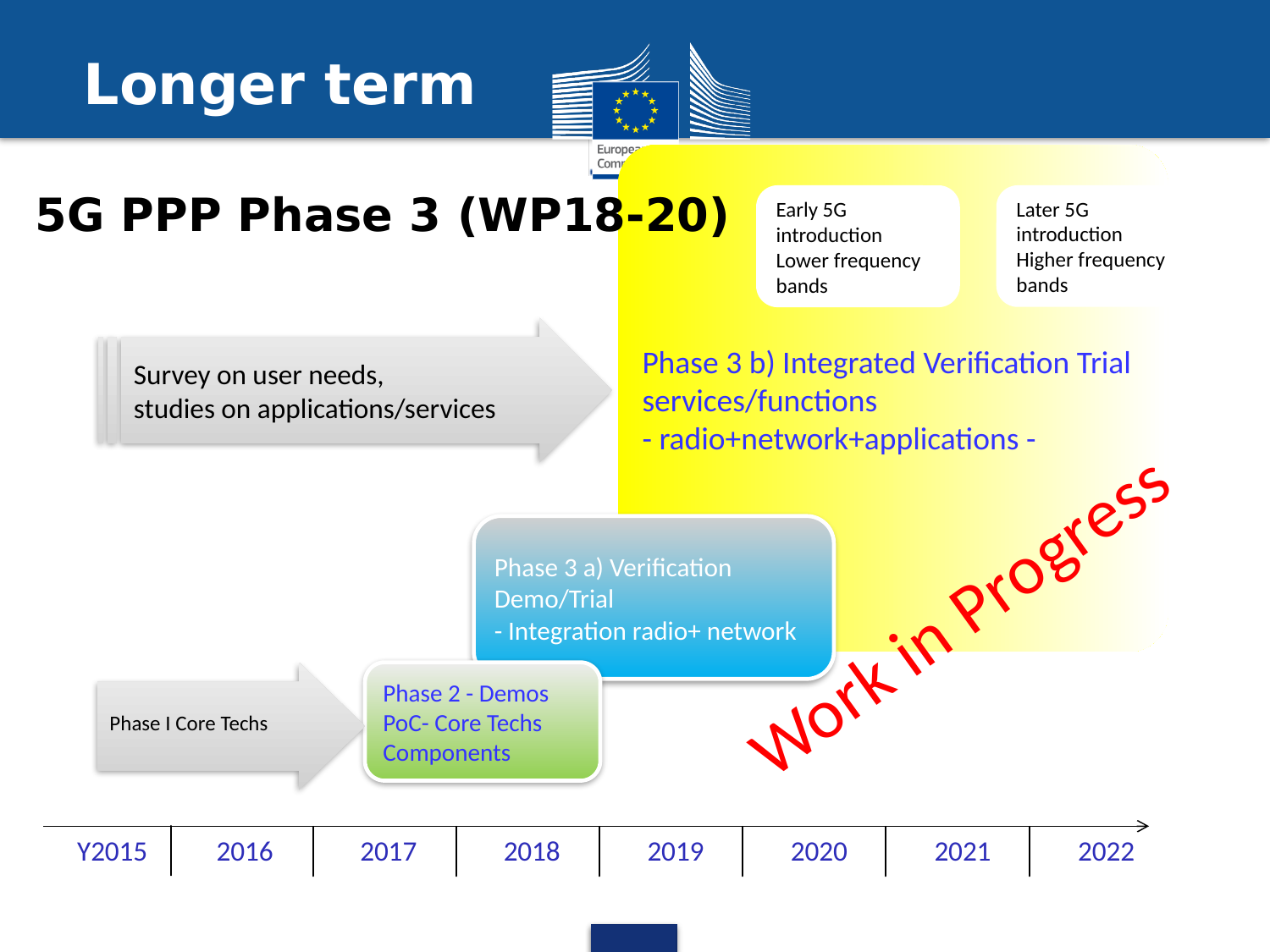

Longer term

5G PPP Phase 3 (WP18-20)

Later 5G introduction
Higher frequency bands

Early 5G introduction
Lower frequency bands
Survey on user needs,
studies on applications/services
Phase 3 b) Integrated Verification Trial
services/functions
- radio+network+applications -
Phase 3 a) Verification Demo/Trial
- Integration radio+ network
Work in Progress
Phase I Core Techs
Phase 2 - Demos PoC- Core Techs Components
Y2015
2016
2017
2018
2019
2020
2021
2022